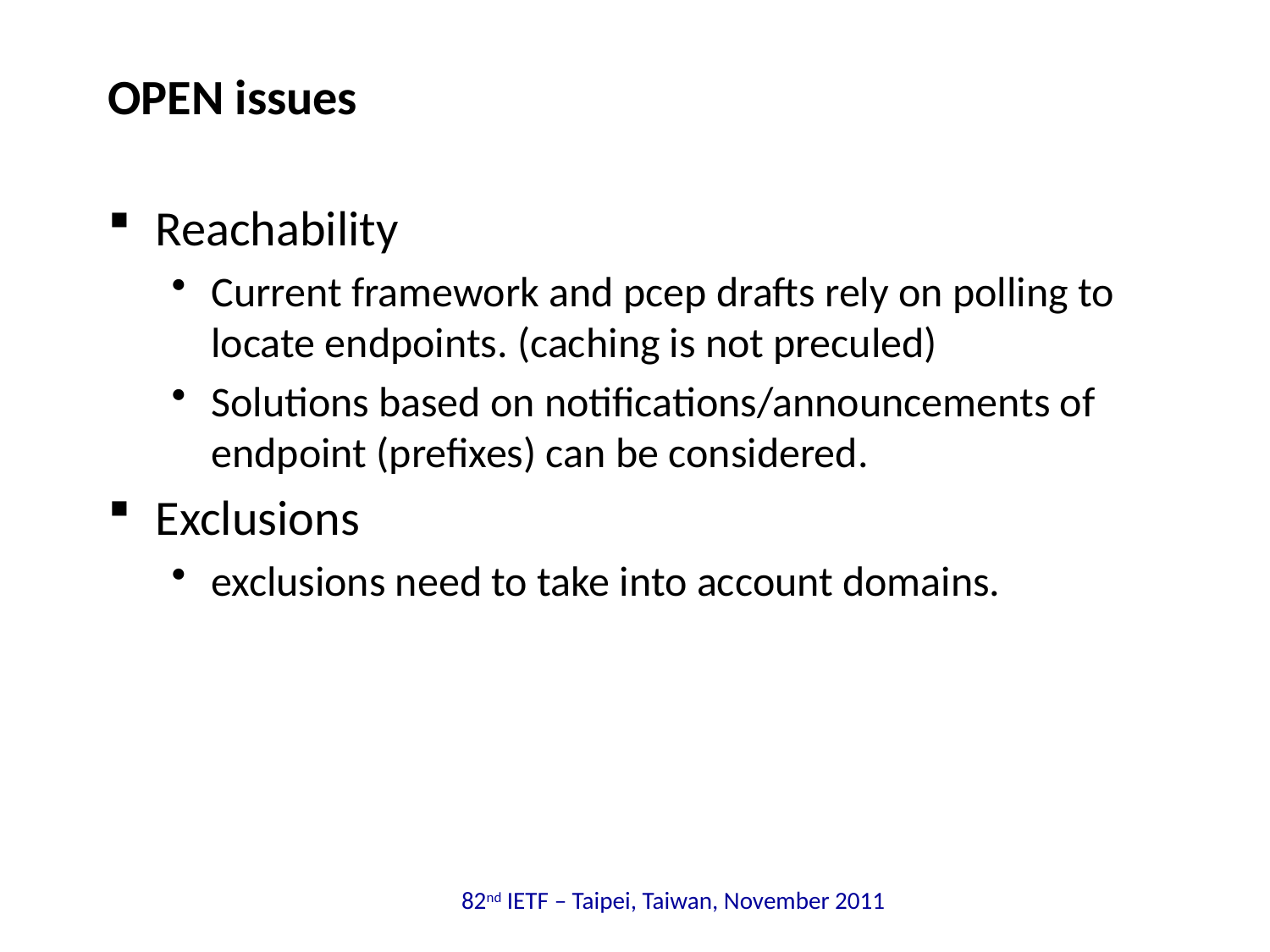

# OPEN issues
Reachability
Current framework and pcep drafts rely on polling to locate endpoints. (caching is not preculed)
Solutions based on notifications/announcements of endpoint (prefixes) can be considered.
Exclusions
exclusions need to take into account domains.